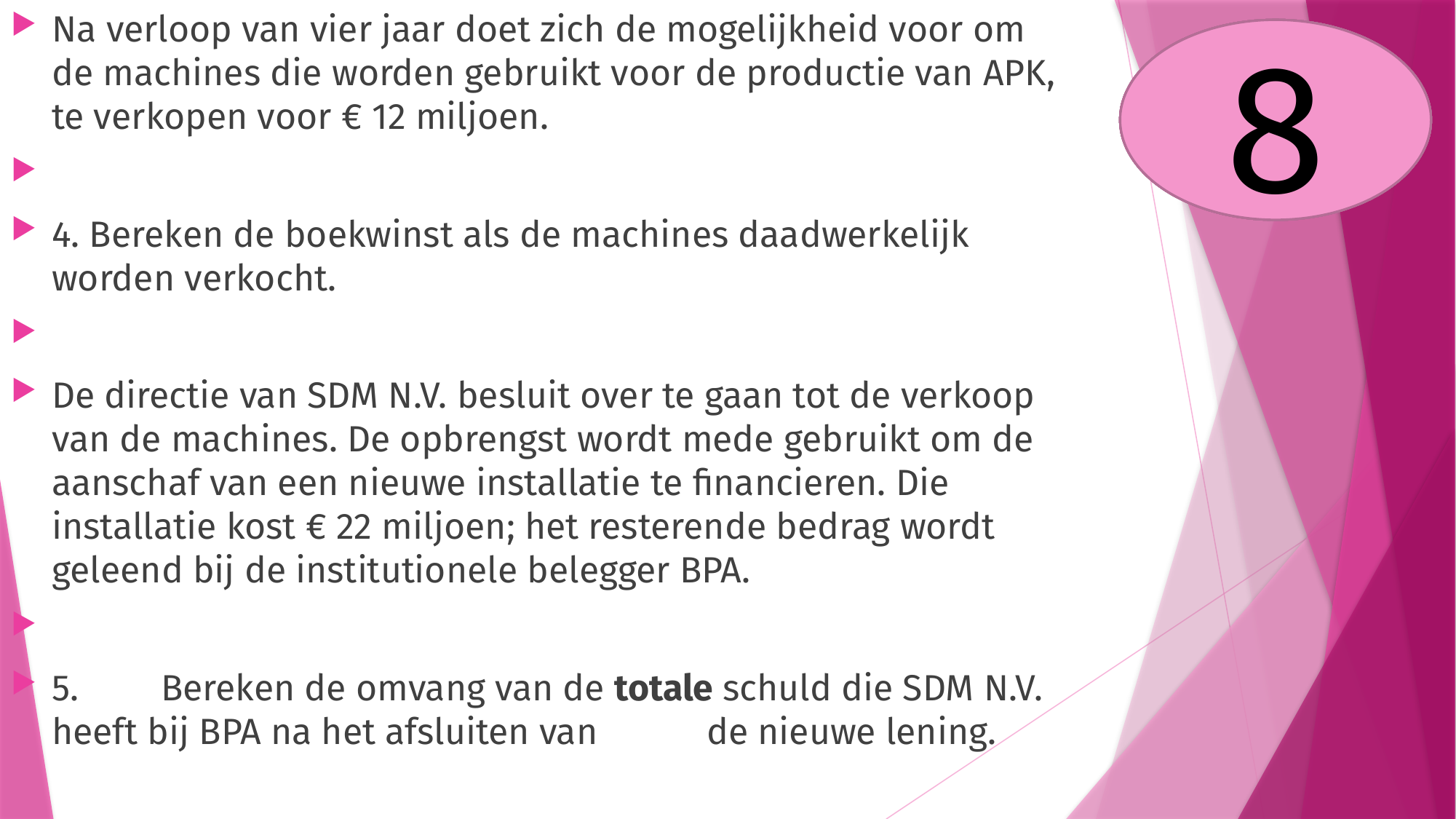

Na verloop van vier jaar doet zich de mogelijkheid voor om de machines die worden gebruikt voor de productie van APK, te verkopen voor € 12 miljoen.

4. Bereken de boekwinst als de machines daadwerkelijk worden verkocht.

De directie van SDM N.V. besluit over te gaan tot de verkoop van de machines. De opbrengst wordt mede gebruikt om de aanschaf van een nieuwe installatie te financieren. Die installatie kost € 22 miljoen; het reste­rende bedrag wordt geleend bij de institutionele belegger BPA.

5. 	Bereken de omvang van de totale schuld die SDM N.V. heeft bij BPA na het afsluiten van 	de nieuwe lening.

8
5
6
7
4
3
1
2